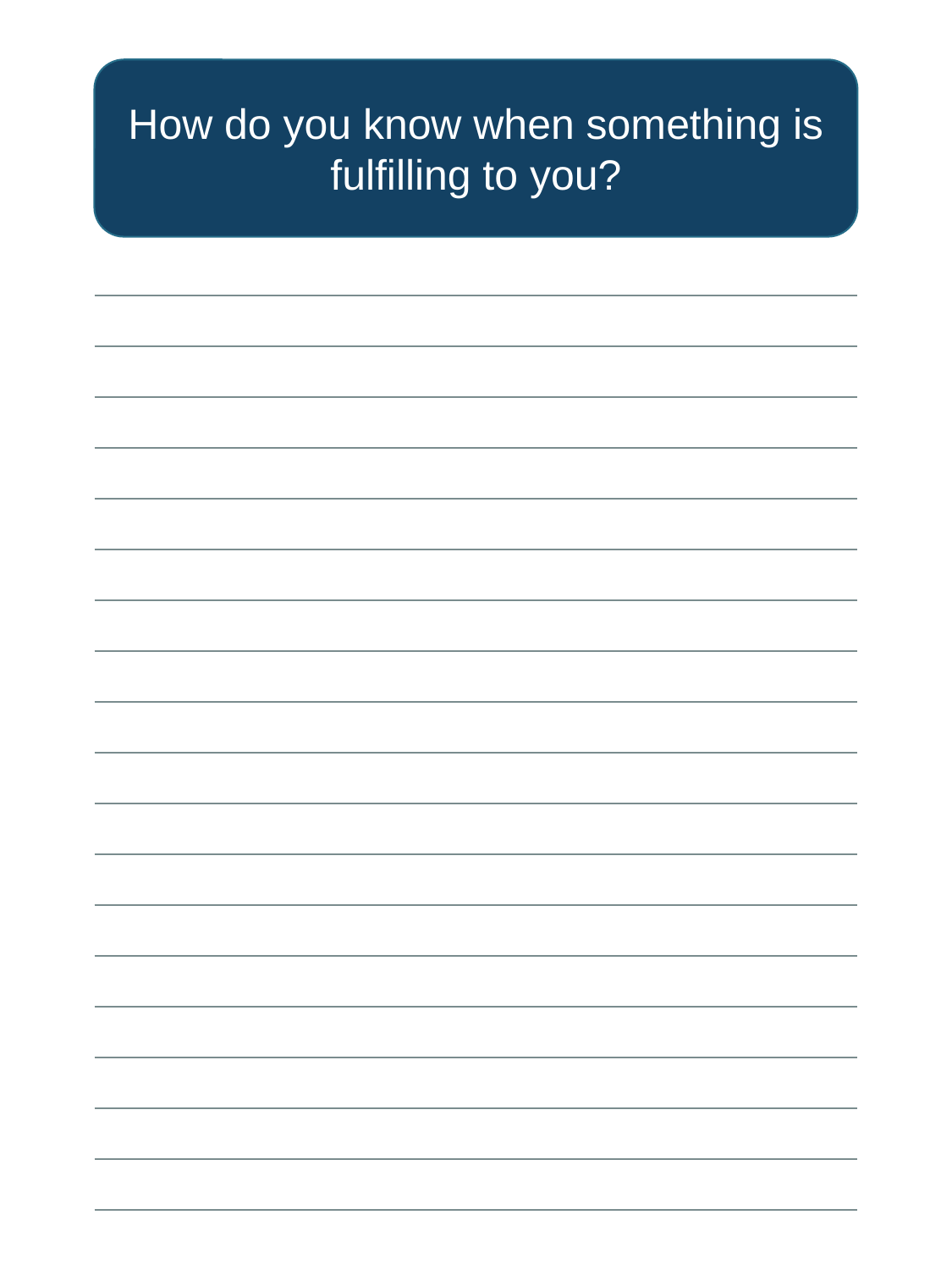

How do you know when something is fulfilling to you?
|  |
| --- |
|  |
|  |
|  |
|  |
|  |
|  |
|  |
|  |
|  |
|  |
|  |
|  |
|  |
|  |
|  |
|  |
|  |